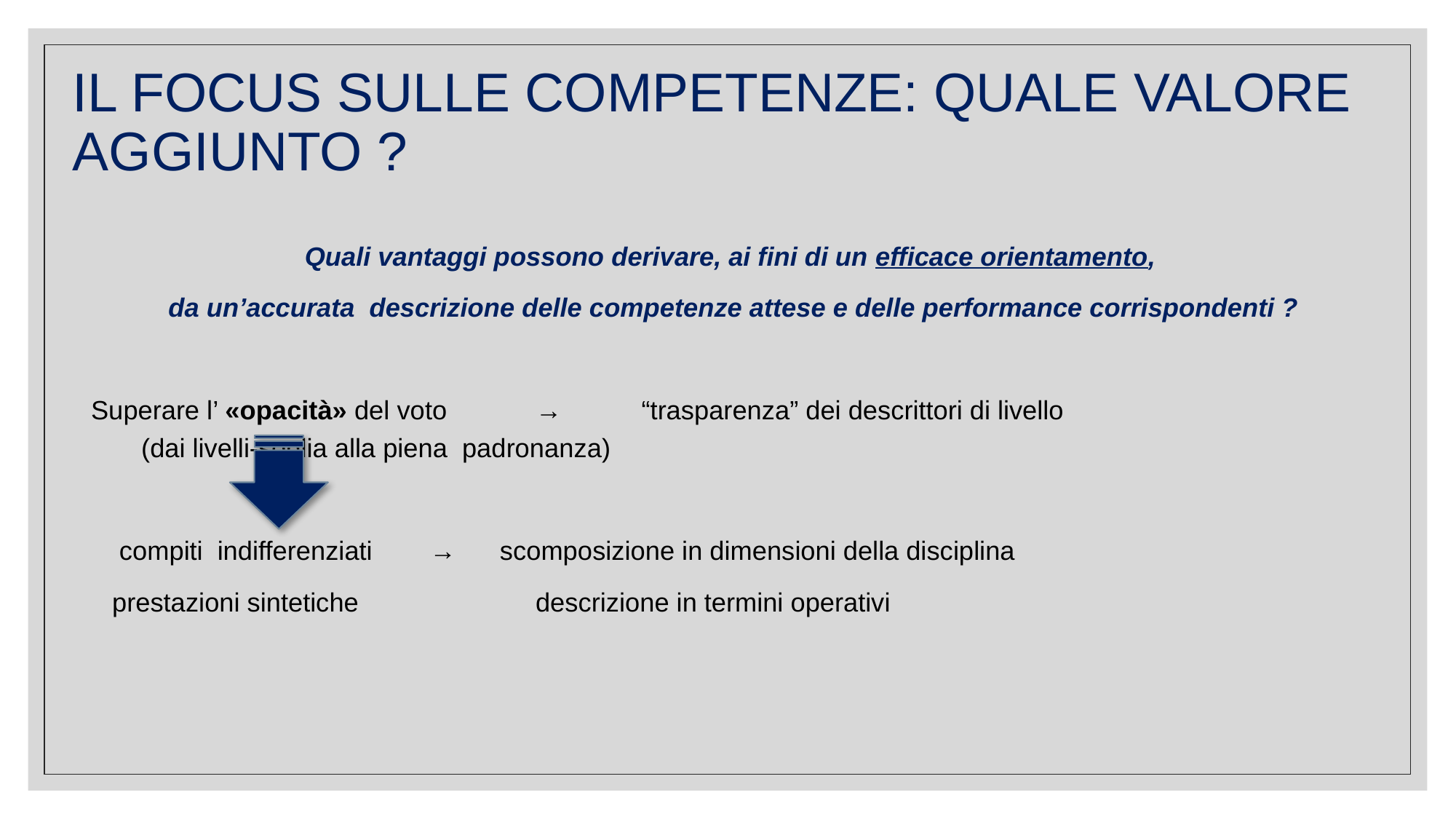

IL FOCUS SULLE COMPETENZE: QUALE VALORE AGGIUNTO ?
Quali vantaggi possono derivare, ai fini di un efficace orientamento,
da un’accurata  descrizione delle competenze attese e delle performance corrispondenti ?

Superare l’ «opacità» del voto 			→  	“trasparenza” dei descrittori di livello 												                                 (dai livelli-soglia alla piena  padronanza)

		 compiti  indifferenziati 				→      scomposizione in dimensioni della disciplina
			prestazioni sintetiche 	           			descrizione in termini operativi